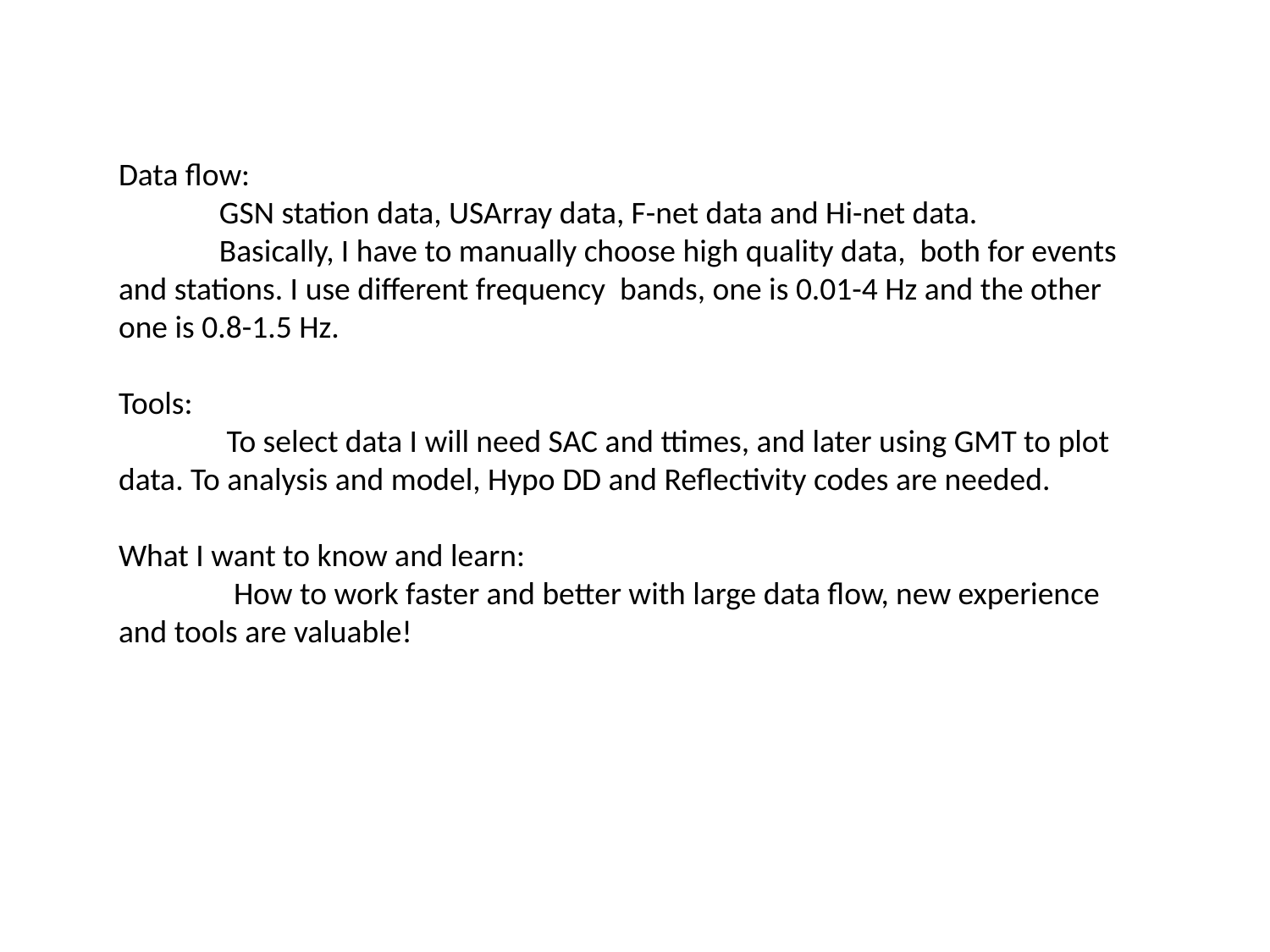

Data flow:
              GSN station data, USArray data, F-net data and Hi-net data.
              Basically, I have to manually choose high quality data,  both for events and stations. I use different frequency  bands, one is 0.01-4 Hz and the other one is 0.8-1.5 Hz.

Tools:
               To select data I will need SAC and ttimes, and later using GMT to plot data. To analysis and model, Hypo DD and Reflectivity codes are needed.

What I want to know and learn:
                How to work faster and better with large data flow, new experience and tools are valuable!